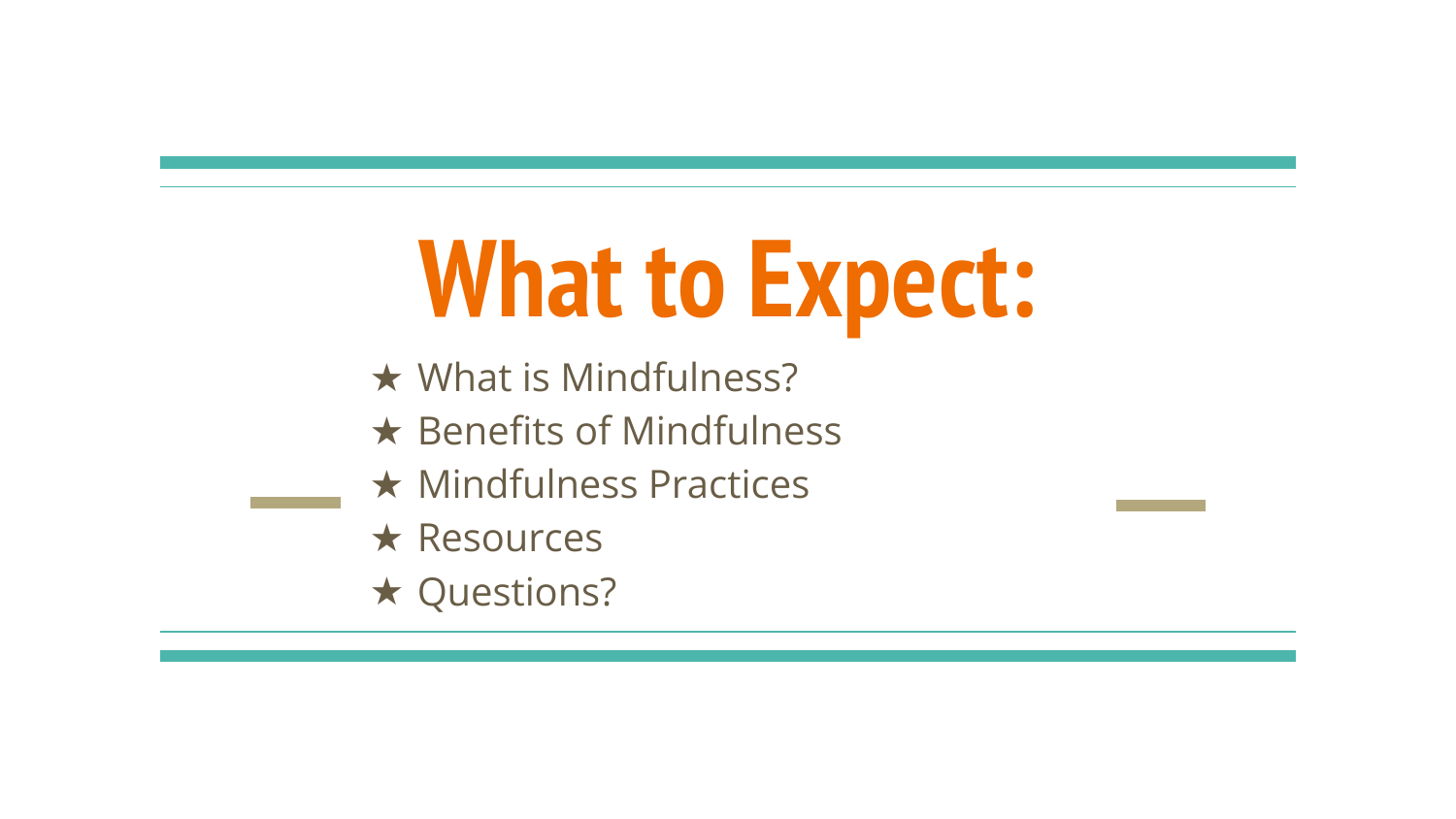

# What to Expect:
What is Mindfulness?
Benefits of Mindfulness
Mindfulness Practices
Resources
Questions?